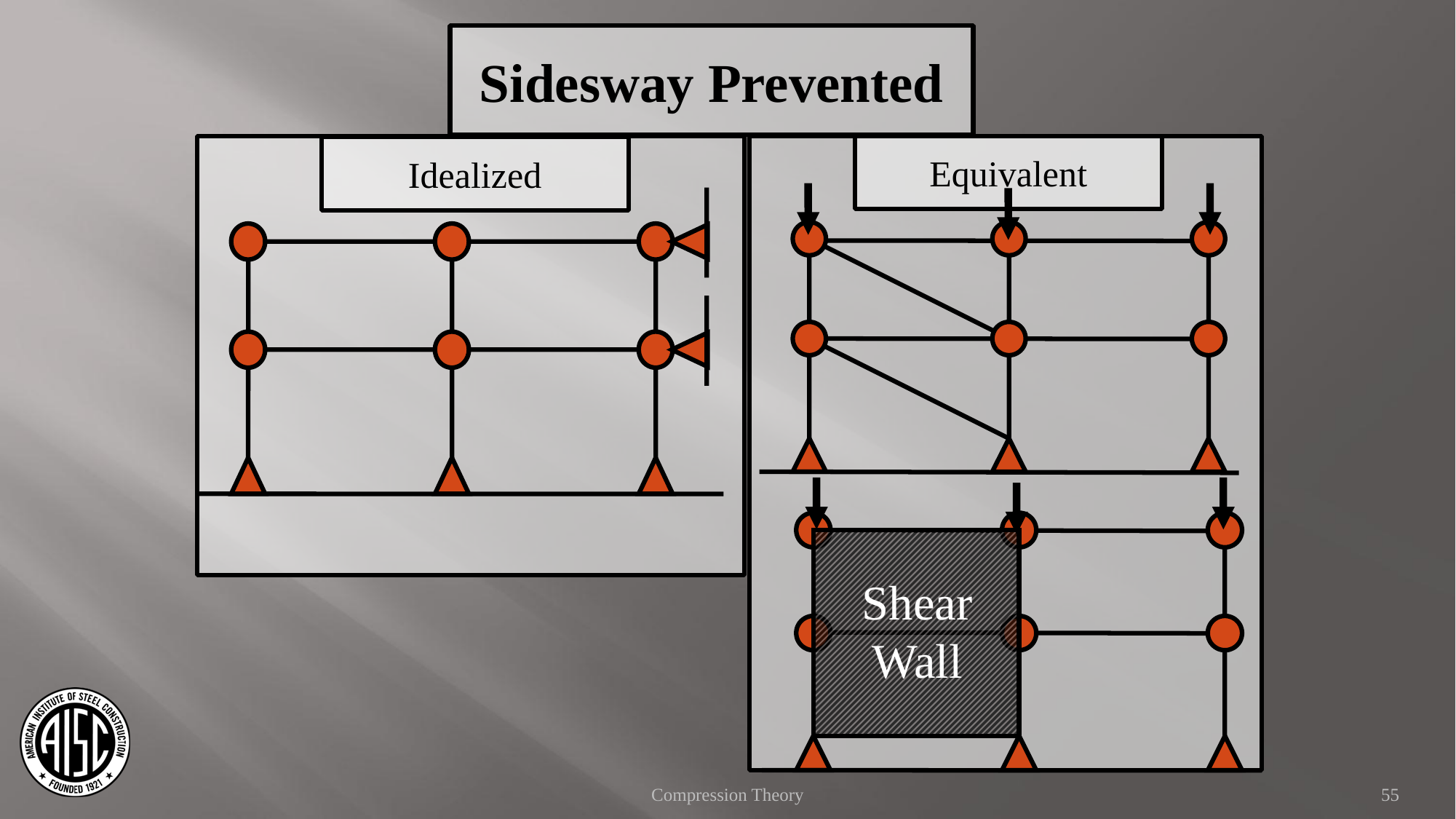

Sidesway Prevented
Equivalent

Idealized

Shear Wall

55
Compression Theory